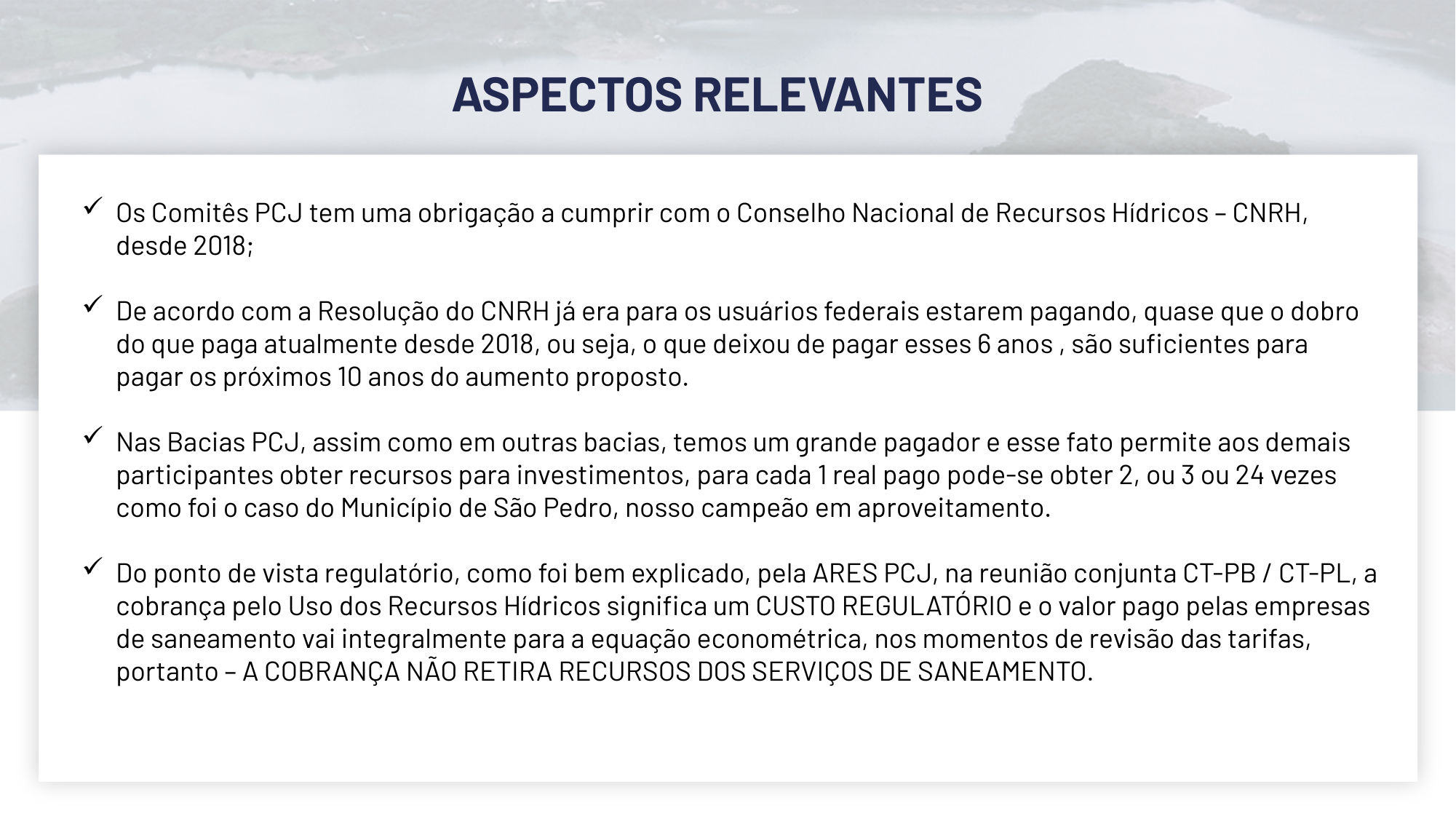

ASPECTOS RELEVANTES
Os Comitês PCJ tem uma obrigação a cumprir com o Conselho Nacional de Recursos Hídricos – CNRH, desde 2018;

De acordo com a Resolução do CNRH já era para os usuários federais estarem pagando, quase que o dobro do que paga atualmente desde 2018, ou seja, o que deixou de pagar esses 6 anos , são suficientes para pagar os próximos 10 anos do aumento proposto.

Nas Bacias PCJ, assim como em outras bacias, temos um grande pagador e esse fato permite aos demais participantes obter recursos para investimentos, para cada 1 real pago pode-se obter 2, ou 3 ou 24 vezes como foi o caso do Município de São Pedro, nosso campeão em aproveitamento.

Do ponto de vista regulatório, como foi bem explicado, pela ARES PCJ, na reunião conjunta CT-PB / CT-PL, a cobrança pelo Uso dos Recursos Hídricos significa um CUSTO REGULATÓRIO e o valor pago pelas empresas de saneamento vai integralmente para a equação econométrica, nos momentos de revisão das tarifas, portanto – A COBRANÇA NÃO RETIRA RECURSOS DOS SERVIÇOS DE SANEAMENTO.